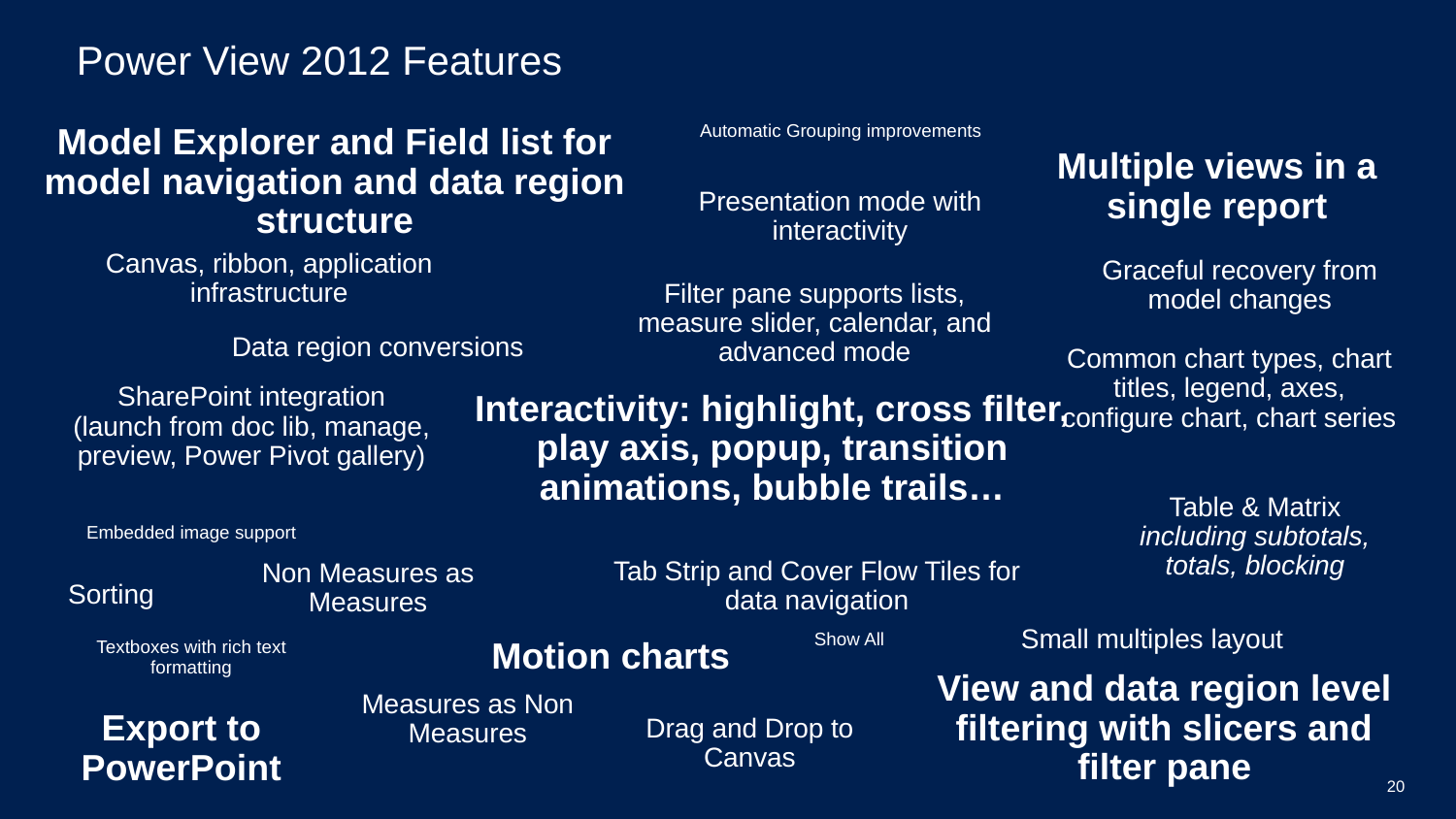

Power View 2012 Features
Automatic Grouping improvements
Model Explorer and Field list for model navigation and data region structure
Multiple views in a single report
Presentation mode with interactivity
Canvas, ribbon, application infrastructure
Graceful recovery from model changes
Filter pane supports lists, measure slider, calendar, and advanced mode
Data region conversions
Common chart types, chart titles, legend, axes, configure chart, chart series
SharePoint integration (launch from doc lib, manage, preview, Power Pivot gallery)
Interactivity: highlight, cross filter, play axis, popup, transition animations, bubble trails…
Table & Matrix
including subtotals, totals, blocking
Embedded image support
Tab Strip and Cover Flow Tiles for data navigation
Non Measures as Measures
Sorting
Small multiples layout
Show All
Motion charts
Textboxes with rich text formatting
View and data region level filtering with slicers and filter pane
Measures as Non Measures
Export to PowerPoint
Drag and Drop to Canvas
20